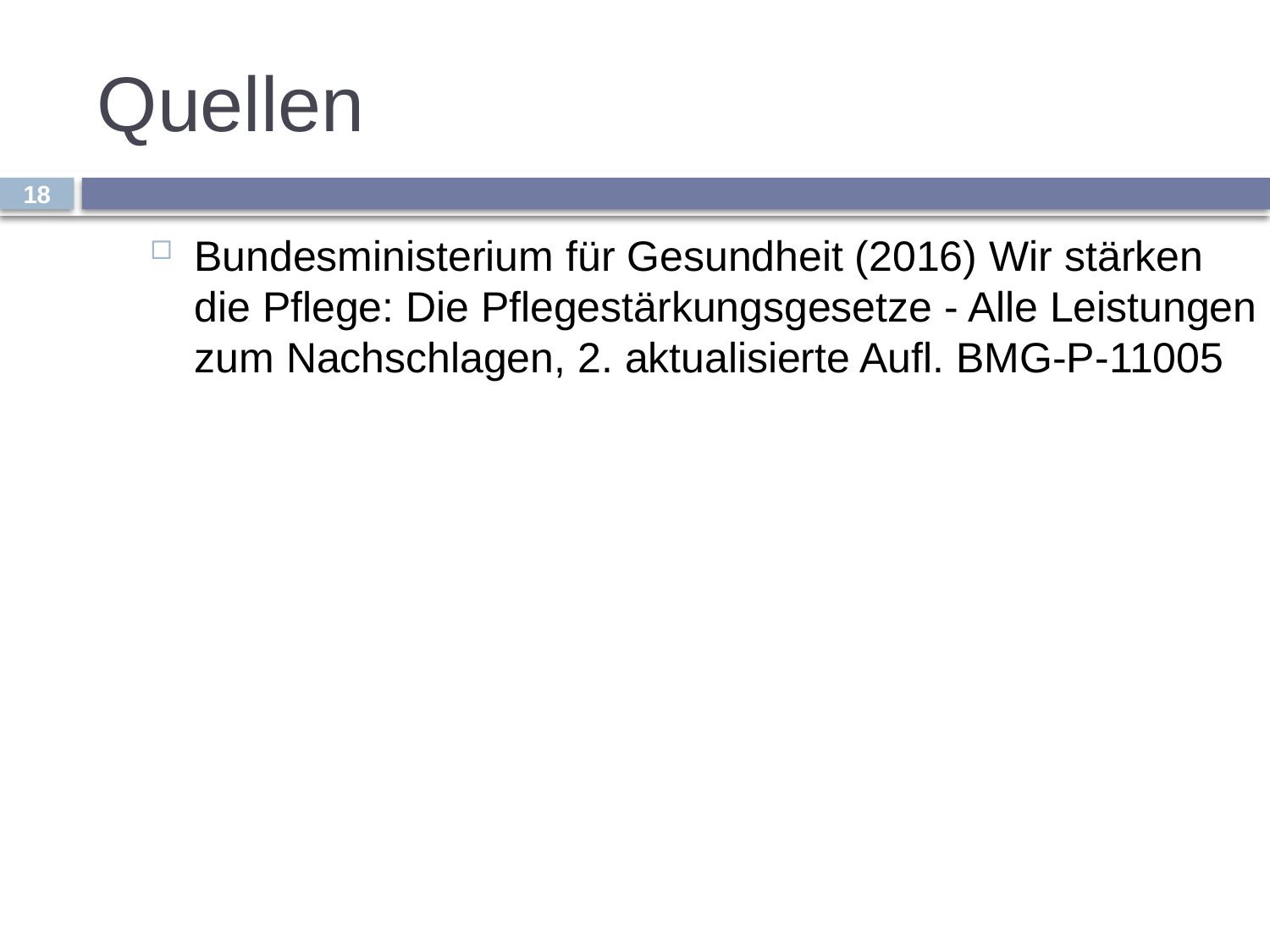

# Quellen
18
Bundesministerium für Gesundheit (2016) Wir stärken die Pflege: Die Pflegestärkungsgesetze - Alle Leistungen zum Nachschlagen, 2. aktualisierte Aufl. BMG-P-11005